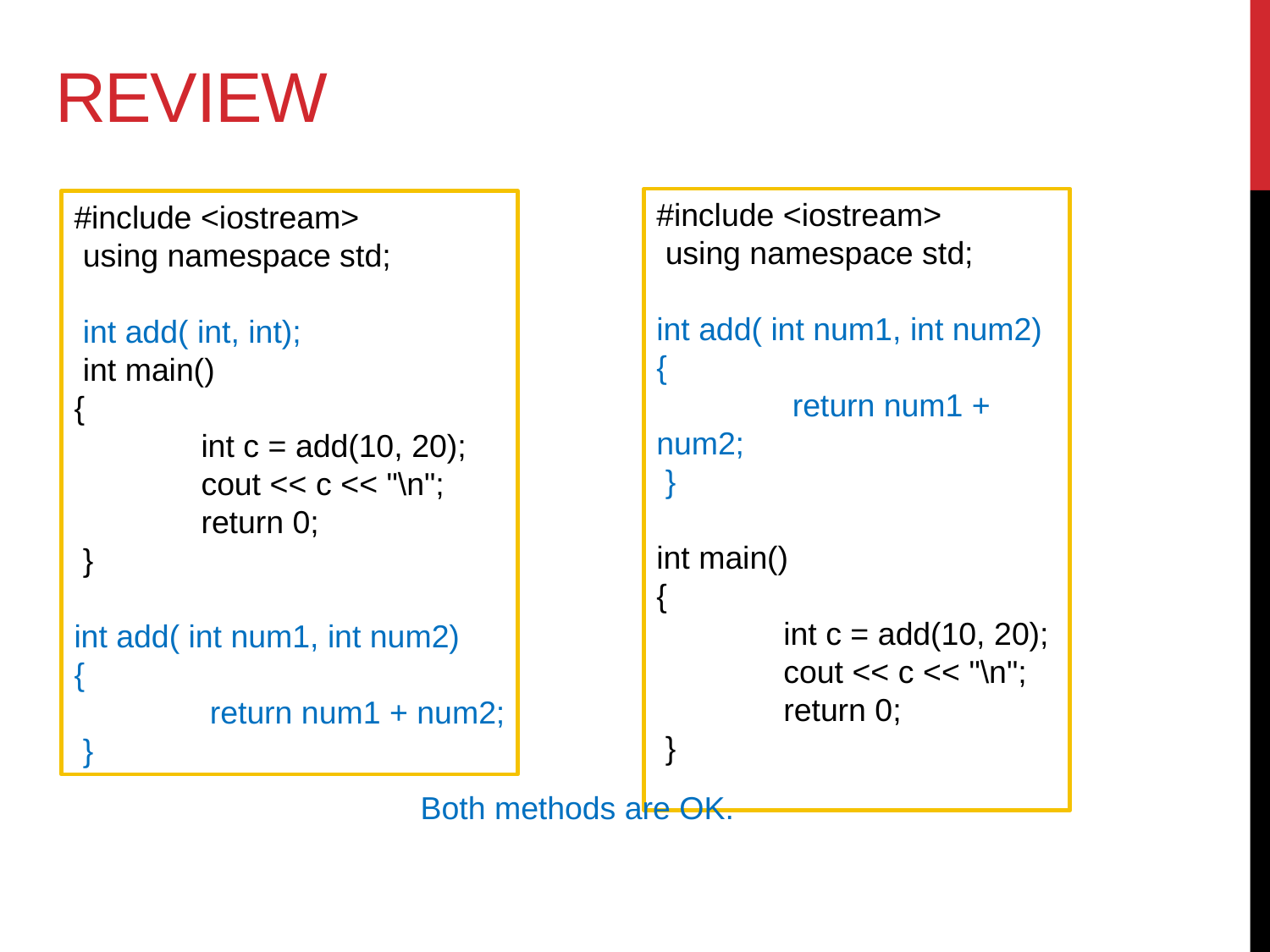

# Review
#include <iostream>
 using namespace std;

int add( int num1, int num2)
{
	 return num1 + num2;
 }

int main()
{
	int c = add(10, 20);
	cout << c << "\n";
	return 0;
 }

#include <iostream>
 using namespace std;

 int add( int, int);
 int main()
{
	int c = add(10, 20);
	cout << c << "\n";
	return 0;
 }

int add( int num1, int num2)
{
	 return num1 + num2;
 }
Both methods are OK.